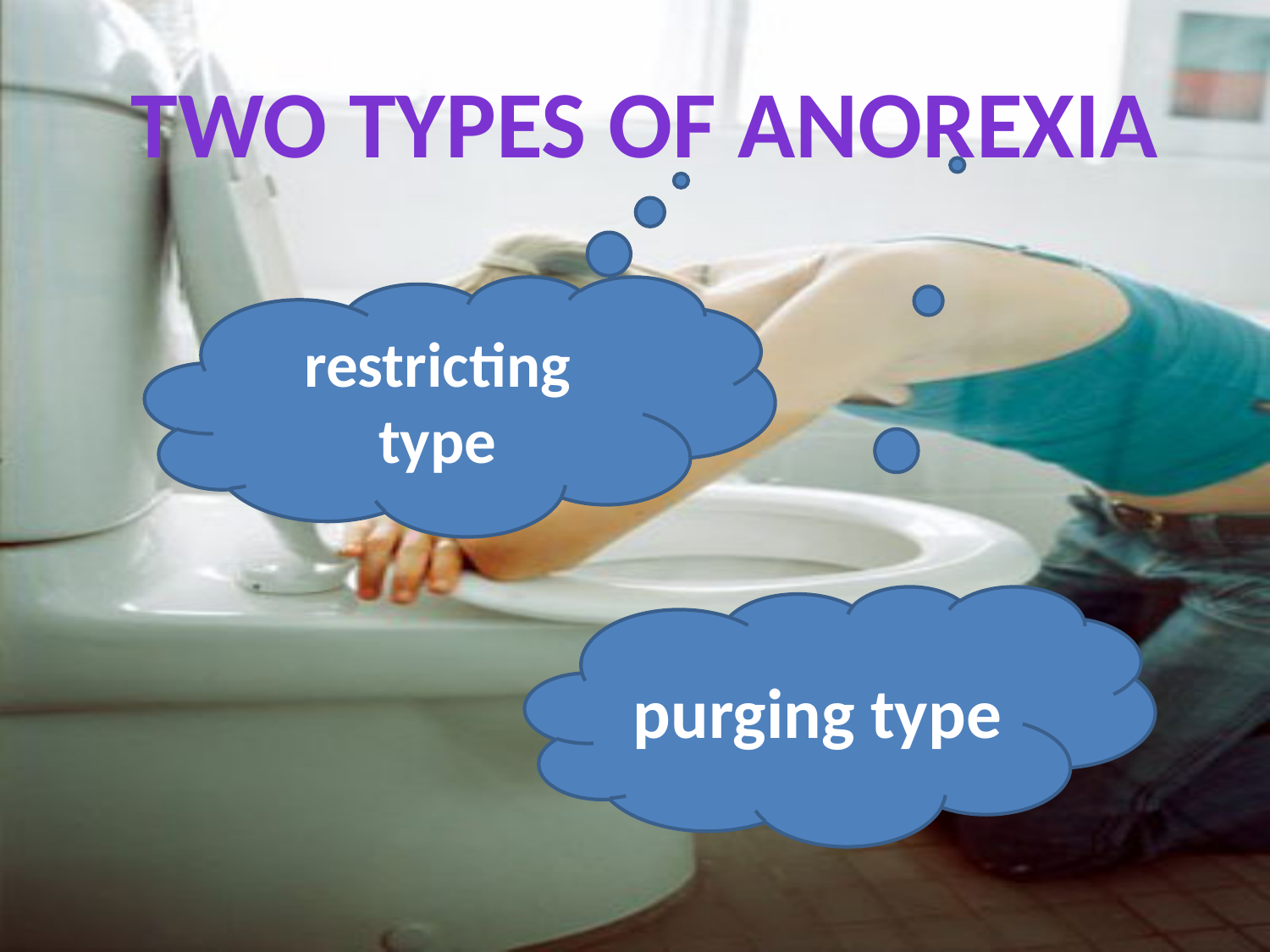

Two types of anorexia
restricting type
purging type